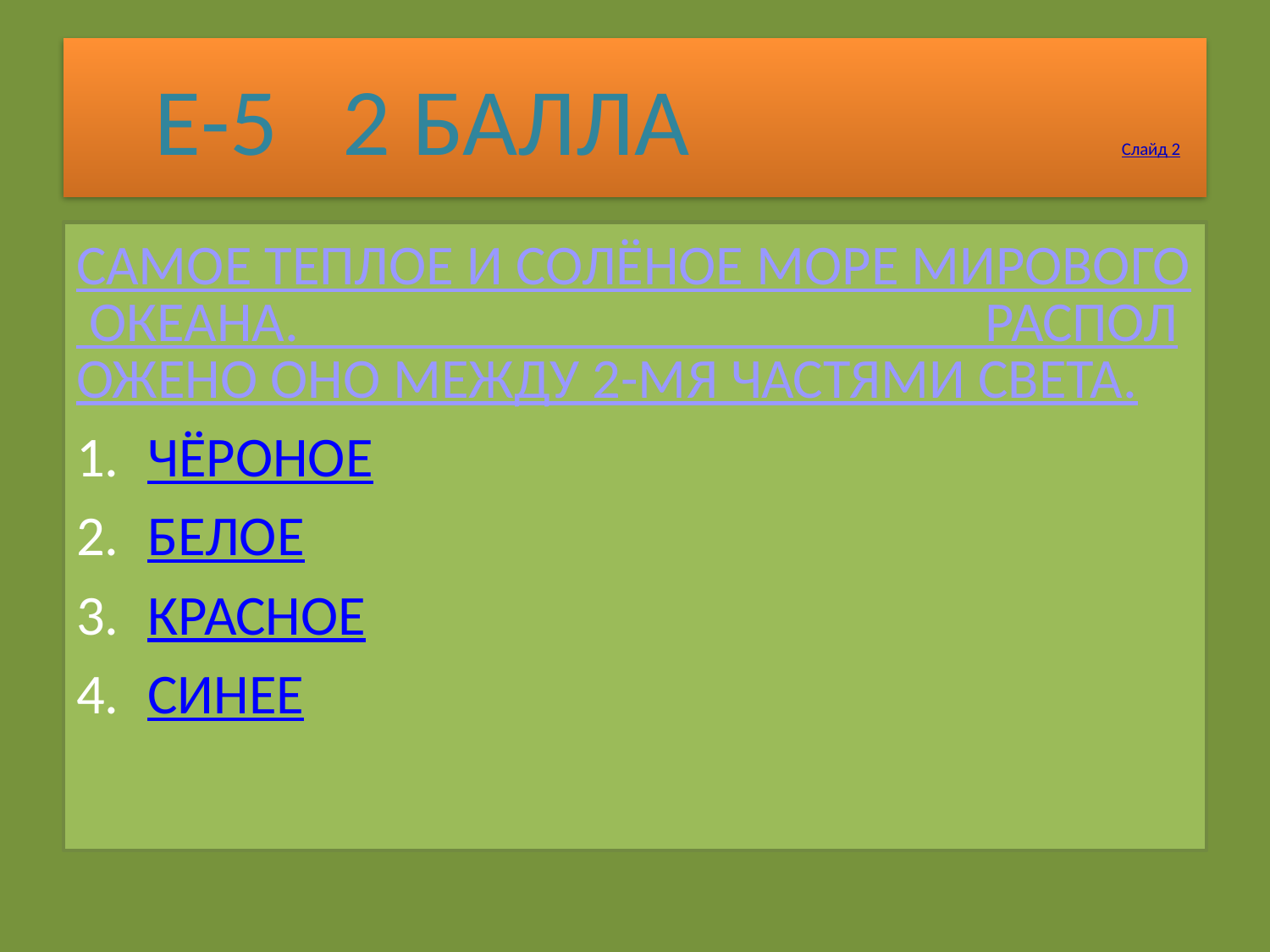

# Е-5   2 БАЛЛА                    Слайд 2
САМОЕ ТЕПЛОЕ И СОЛЁНОЕ МОРЕ МИРОВОГО ОКЕАНА.                                                      РАСПОЛОЖЕНО ОНО МЕЖДУ 2-МЯ ЧАСТЯМИ СВЕТА.
ЧЁРОНОЕ
БЕЛОЕ
КРАСНОЕ
СИНЕЕ